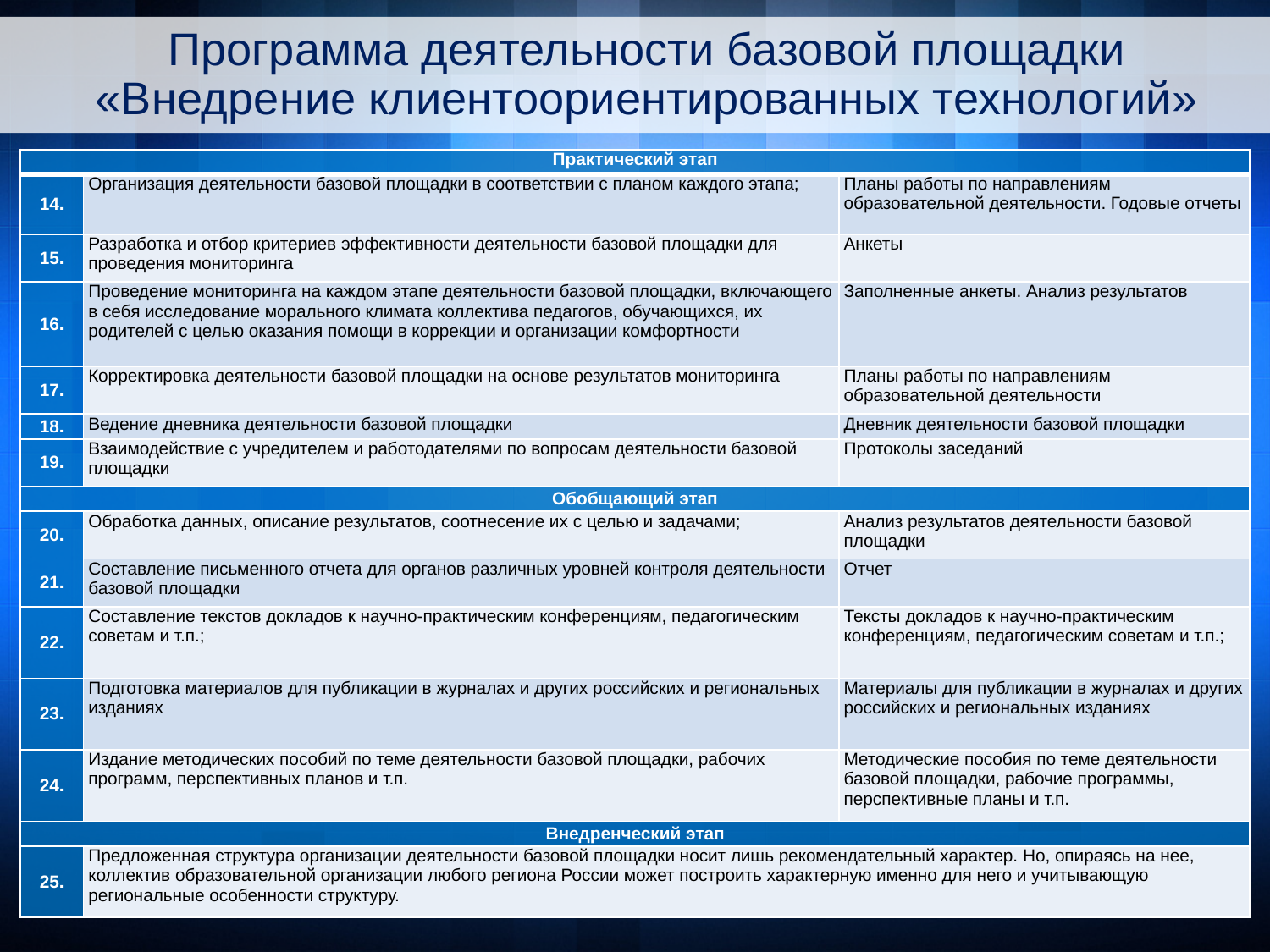

Программа деятельности базовой площадки
«Внедрение клиентоориентированных технологий»
| Практический этап |  |  |
| --- | --- | --- |
| 14. | Организация деятельности базовой площадки в соответствии с планом каждого этапа; | Планы работы по направлениям образовательной деятельности. Годовые отчеты |
| 15. | Разработка и отбор критериев эффективности деятельности базовой площадки для проведения мониторинга | Анкеты |
| 16. | Проведение мониторинга на каждом этапе деятельности базовой площадки, включающего в себя исследование морального климата коллектива педагогов, обучающихся, их родителей с целью оказания помощи в коррекции и организации комфортности | Заполненные анкеты. Анализ результатов |
| 17. | Корректировка деятельности базовой площадки на основе результатов мониторинга | Планы работы по направлениям образовательной деятельности |
| 18. | Ведение дневника деятельности базовой площадки | Дневник деятельности базовой площадки |
| 19. | Взаимодействие с учредителем и работодателями по вопросам деятельности базовой площадки | Протоколы заседаний |
| Обобщающий этап |  |  |
| 20. | Обработка данных, описание результатов, соотнесение их с целью и задачами; | Анализ результатов деятельности базовой площадки |
| 21. | Составление письменного отчета для органов различных уровней контроля деятельности базовой площадки | Отчет |
| 22. | Составление текстов докладов к научно-практическим конференциям, педагогическим советам и т.п.; | Тексты докладов к научно-практическим конференциям, педагогическим советам и т.п.; |
| 23. | Подготовка материалов для публикации в журналах и других российских и региональных изданиях | Материалы для публикации в журналах и других российских и региональных изданиях |
| 24. | Издание методических пособий по теме деятельности базовой площадки, рабочих программ, перспективных планов и т.п. | Методические пособия по теме деятельности базовой площадки, рабочие программы, перспективные планы и т.п. |
| Внедренческий этап |  |  |
| 25. | Предложенная структура организации деятельности базовой площадки носит лишь рекомендательный характер. Но, опираясь на нее, коллектив образовательной организации любого региона России может построить характерную именно для него и учитывающую региональные особенности структуру. |  |